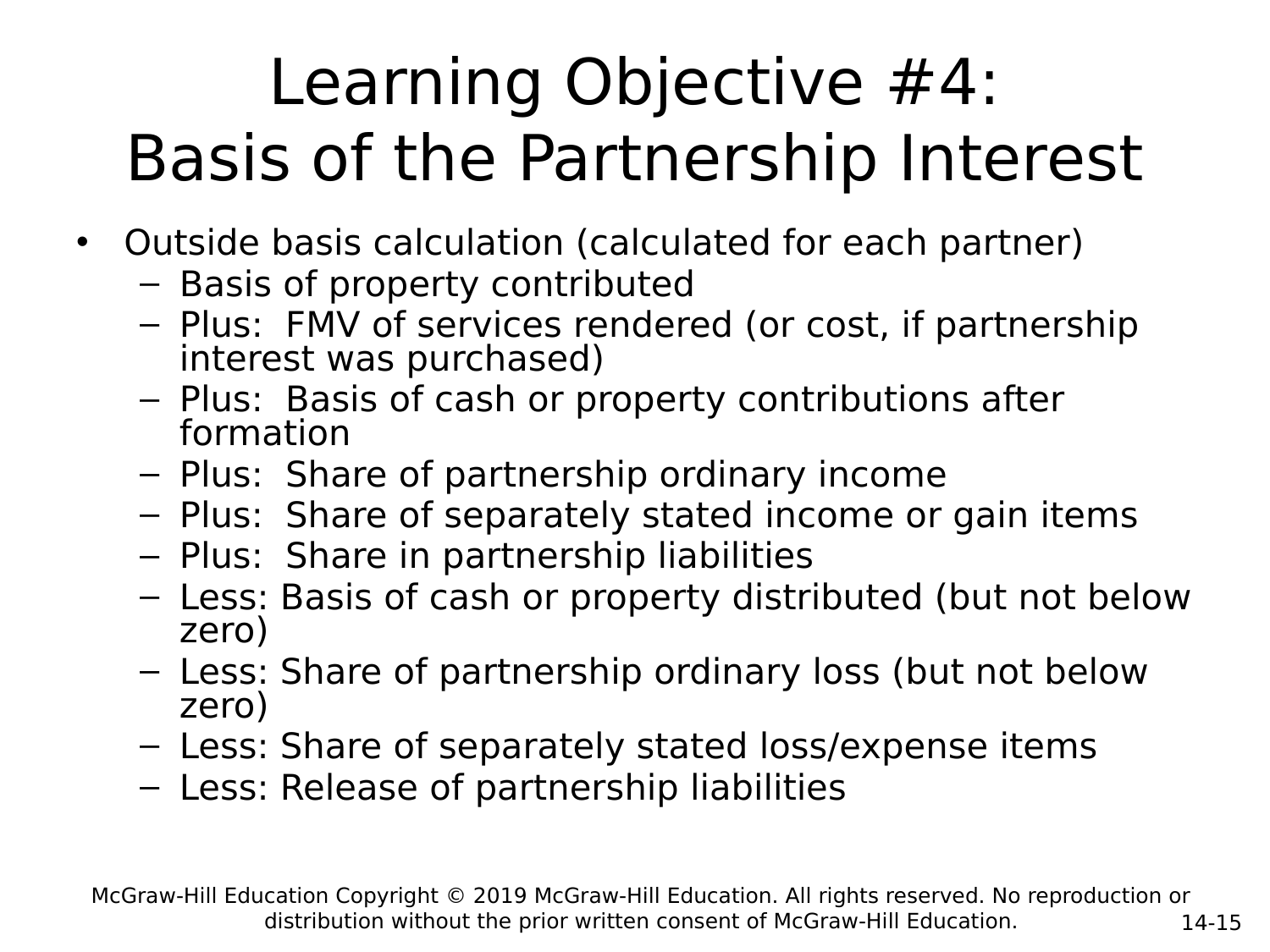

# Learning Objective #4: Basis of the Partnership Interest
Outside basis calculation (calculated for each partner)
Basis of property contributed
Plus:  FMV of services rendered (or cost, if partnership interest was purchased)
Plus:  Basis of cash or property contributions after formation
Plus:  Share of partnership ordinary income
Plus:  Share of separately stated income or gain items
Plus:  Share in partnership liabilities
Less: Basis of cash or property distributed (but not below zero)
Less: Share of partnership ordinary loss (but not below zero)
Less: Share of separately stated loss/expense items
Less: Release of partnership liabilities
McGraw-Hill Education Copyright © 2019 McGraw-Hill Education. All rights reserved. No reproduction or distribution without the prior written consent of McGraw-Hill Education.
14-15